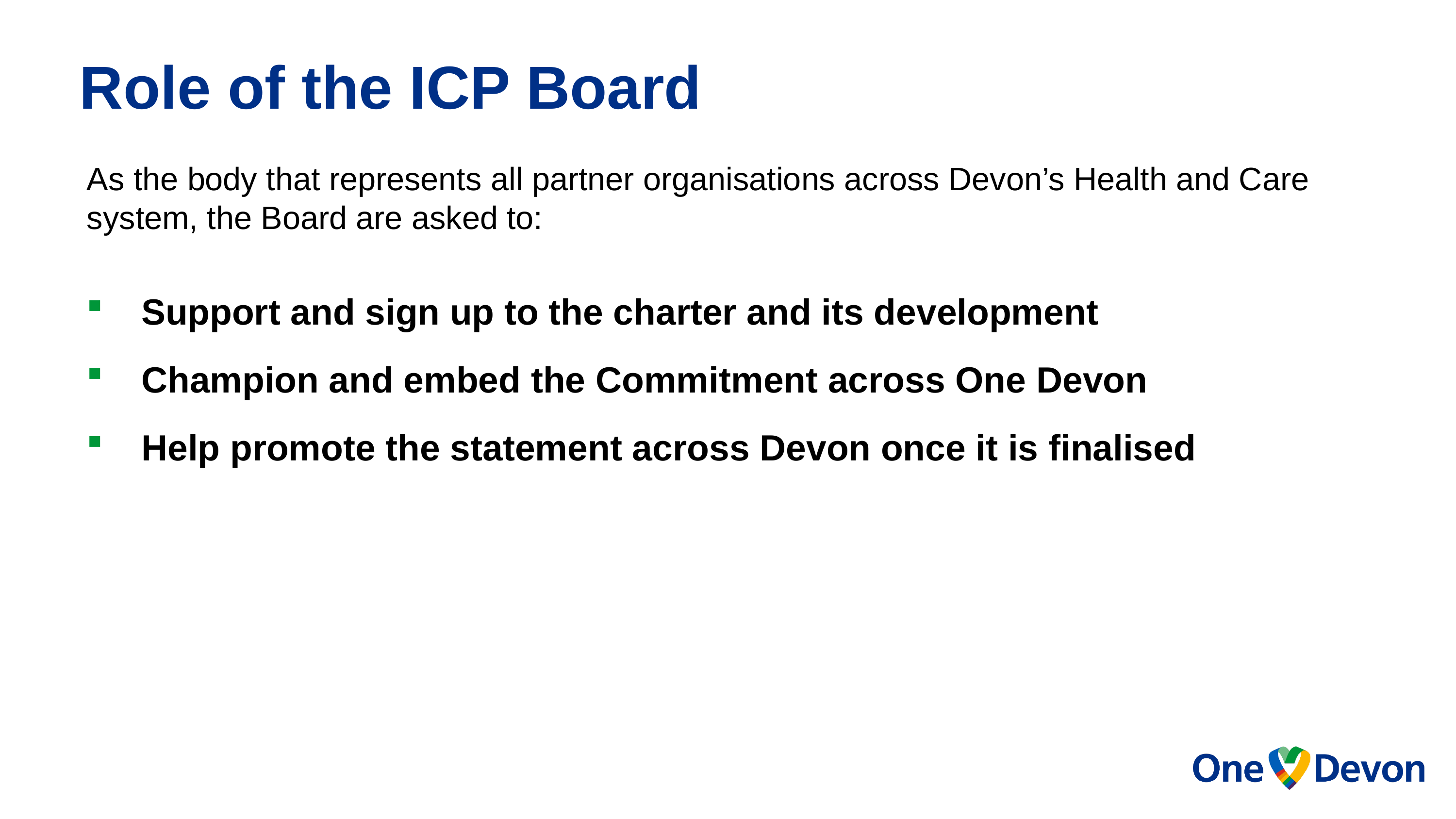

Role of the ICP Board
As the body that represents all partner organisations across Devon’s Health and Care system, the Board are asked to:

Support and sign up to the charter and its development

Champion and embed the Commitment across One Devon

Help promote the statement across Devon once it is finalised